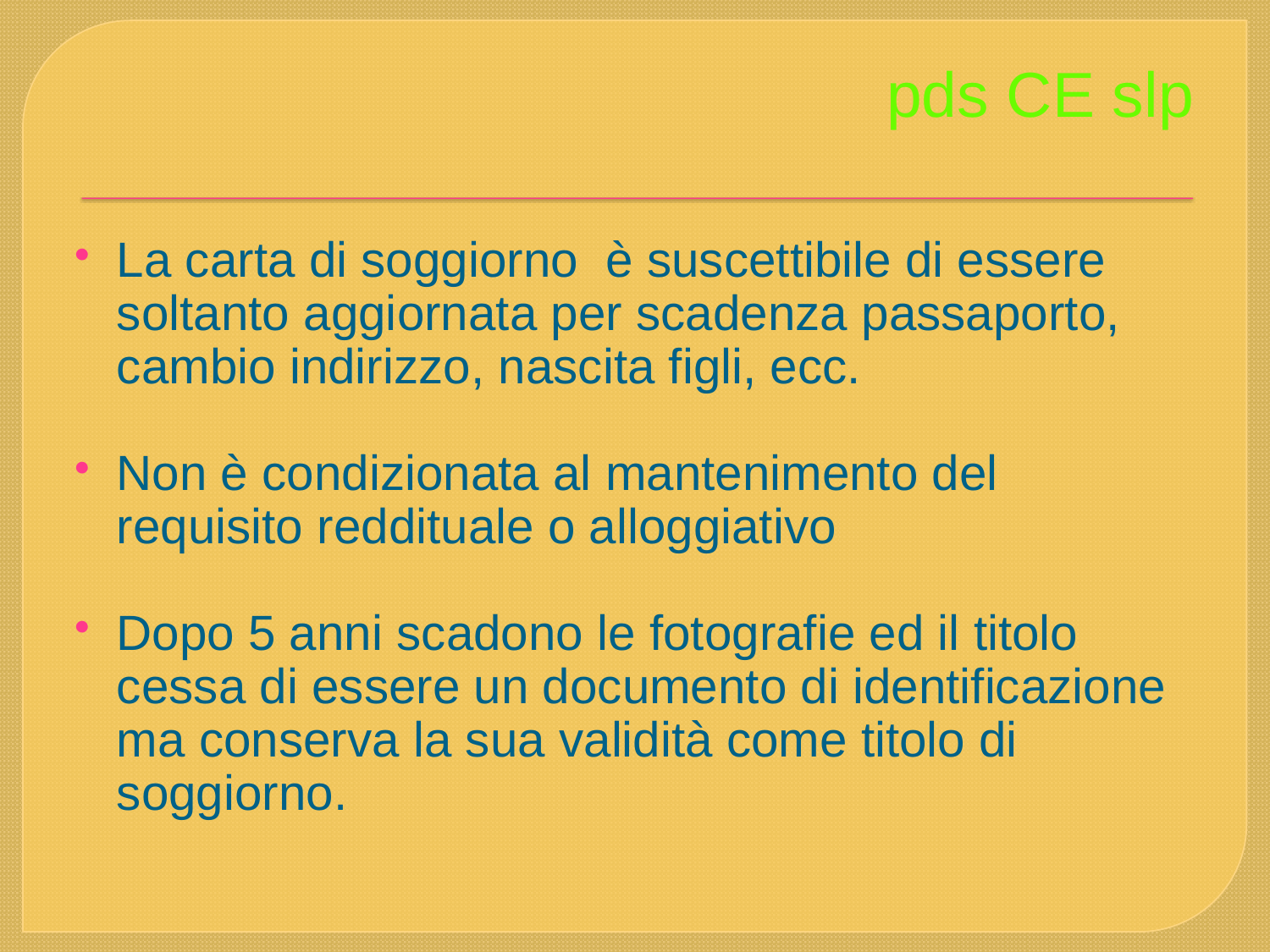

La carta di soggiorno  è suscettibile di essere soltanto aggiornata per scadenza passaporto, cambio indirizzo, nascita figli, ecc.

Non è condizionata al mantenimento del requisito reddituale o alloggiativo

Dopo 5 anni scadono le fotografie ed il titolo cessa di essere un documento di identificazione ma conserva la sua validità come titolo di soggiorno.
pds CE slp